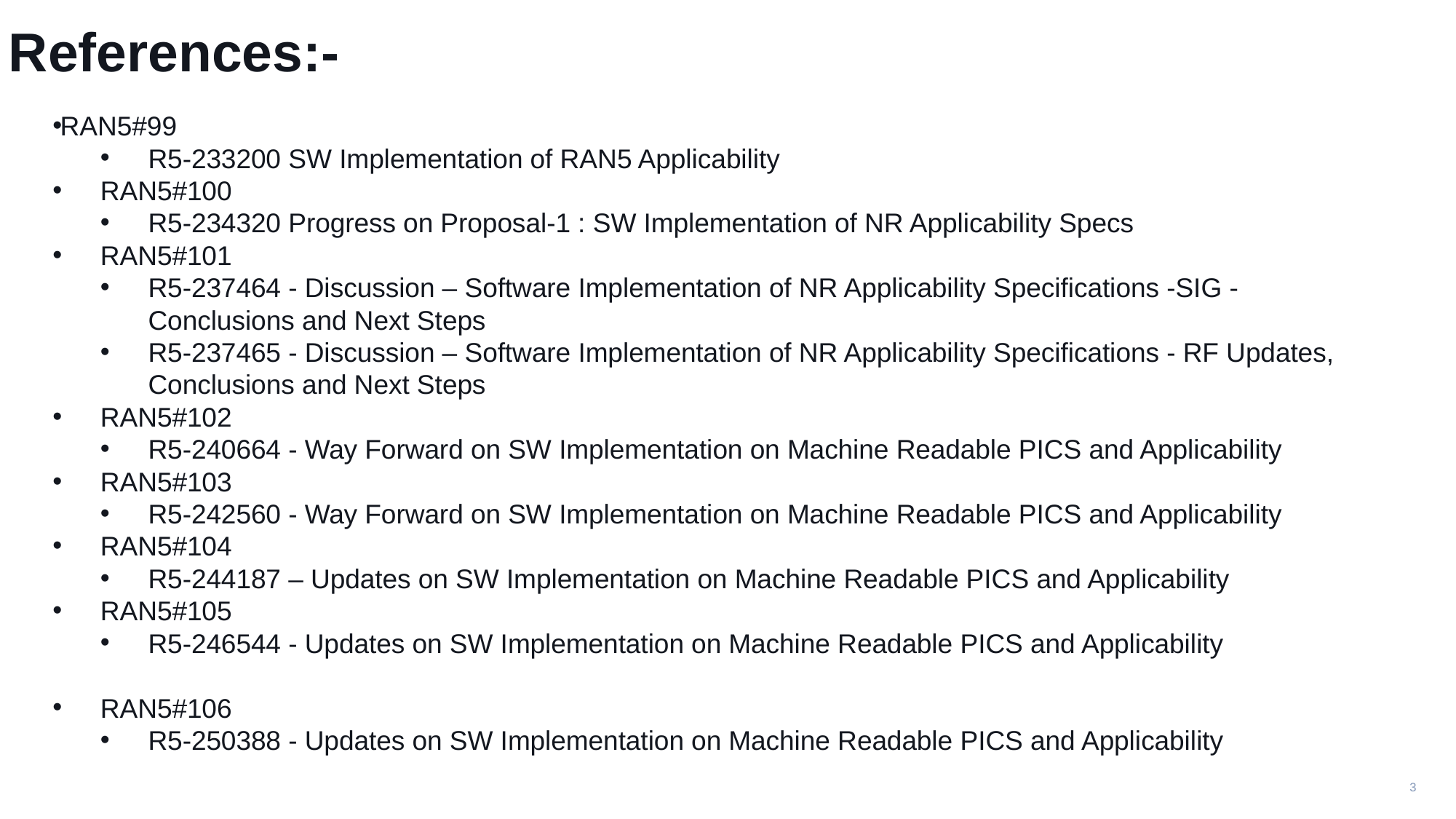

References:-
RAN5#99
R5-233200 SW Implementation of RAN5 Applicability
RAN5#100
R5-234320 Progress on Proposal-1 : SW Implementation of NR Applicability Specs
RAN5#101
R5-237464 - Discussion – Software Implementation of NR Applicability Specifications -SIG -  Conclusions and Next Steps
R5-237465 - Discussion – Software Implementation of NR Applicability Specifications - RF Updates, Conclusions and Next Steps
RAN5#102
R5-240664 - Way Forward on SW Implementation on Machine Readable PICS and Applicability
RAN5#103
R5-242560 - Way Forward on SW Implementation on Machine Readable PICS and Applicability
RAN5#104
R5-244187 – Updates on SW Implementation on Machine Readable PICS and Applicability
RAN5#105
R5-246544 - Updates on SW Implementation on Machine Readable PICS and Applicability

RAN5#106
R5-250388 - Updates on SW Implementation on Machine Readable PICS and Applicability